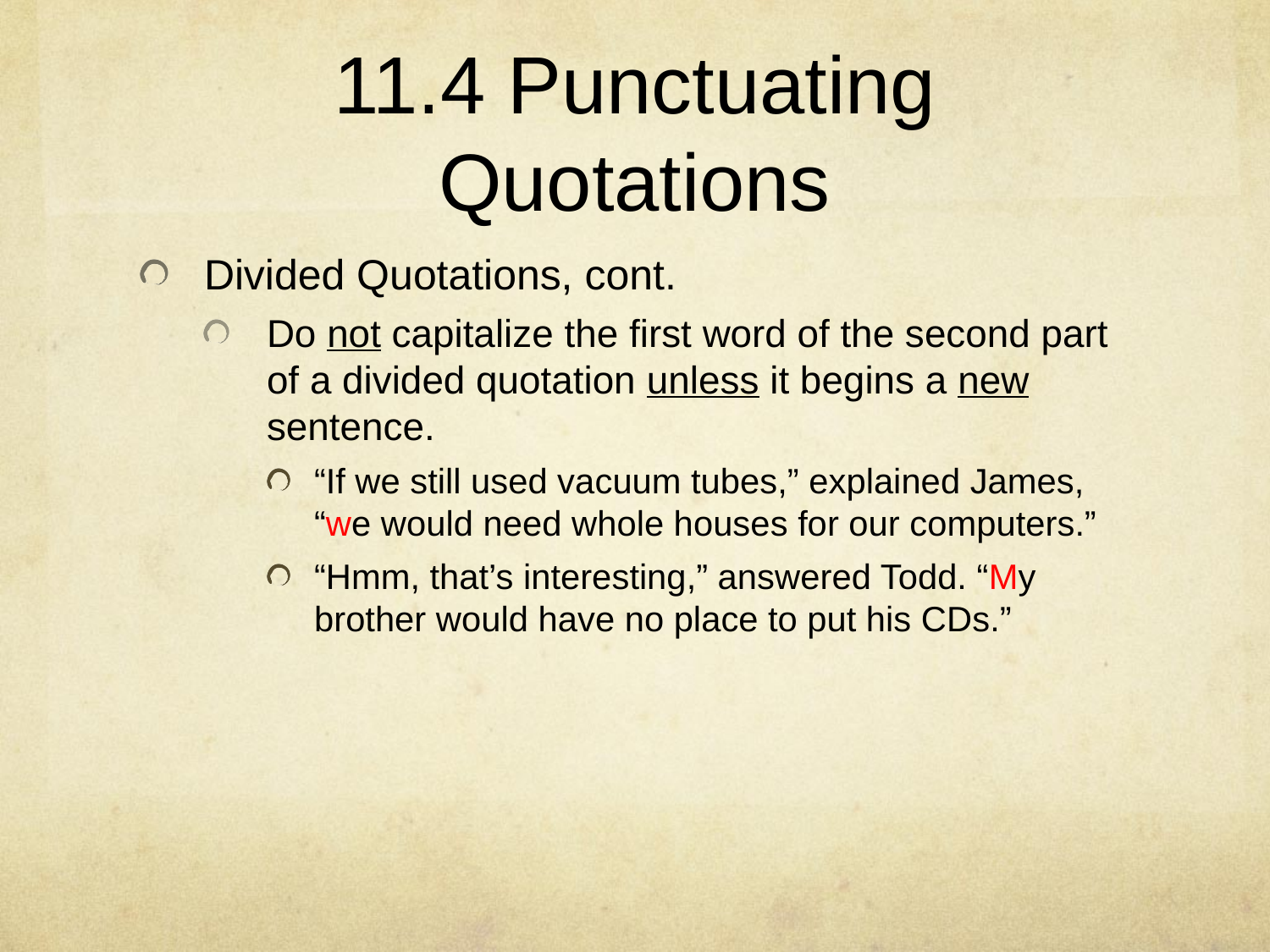

# 11.4 Punctuating Quotations
Divided Quotations, cont.
Do not capitalize the first word of the second part of a divided quotation unless it begins a new sentence.
“If we still used vacuum tubes,” explained James, “we would need whole houses for our computers.”
“Hmm, that’s interesting,” answered Todd. “My brother would have no place to put his CDs.”